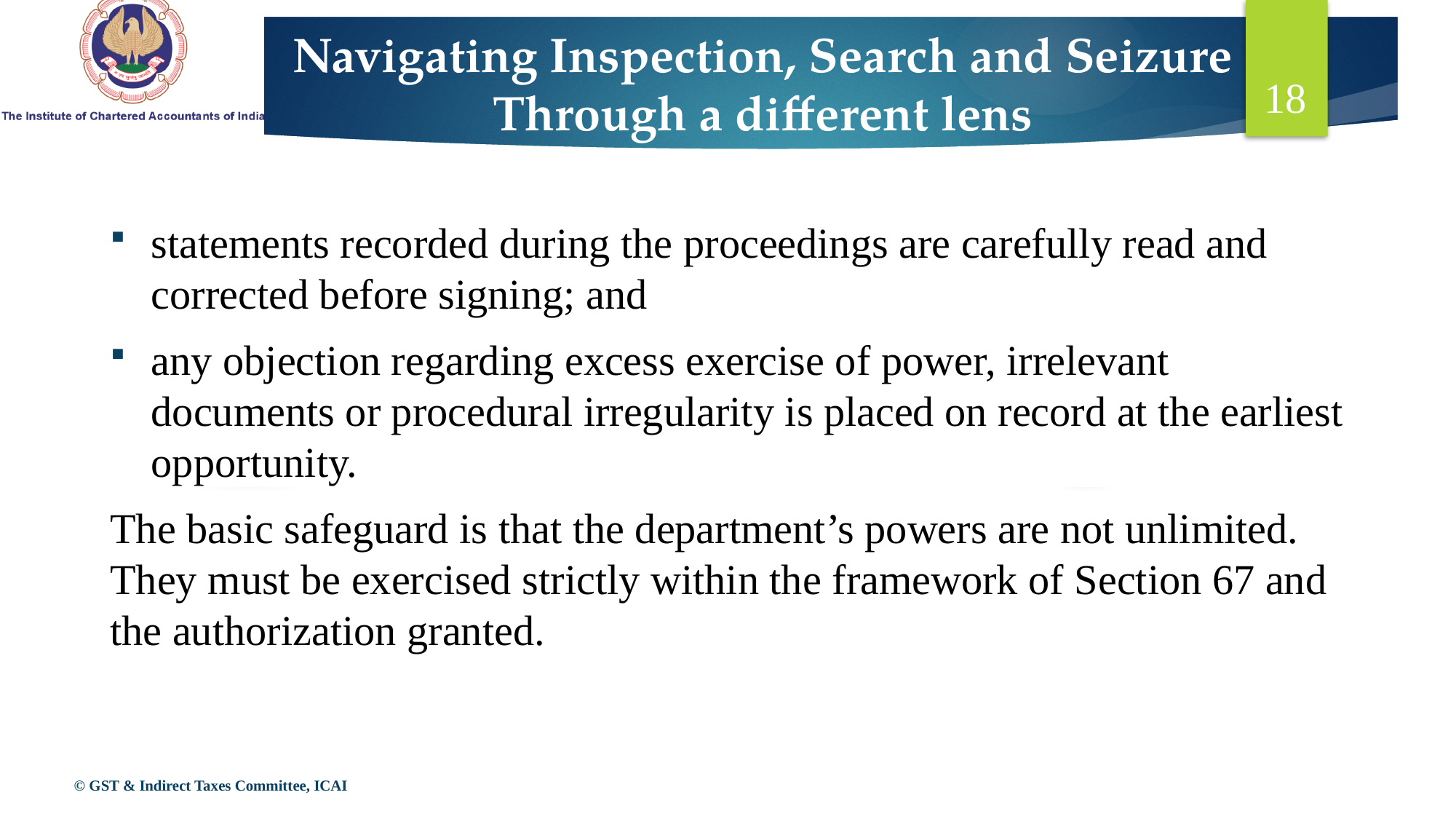

# Navigating Inspection, Search and Seizure Through a different lens
18
statements recorded during the proceedings are carefully read and corrected before signing; and
any objection regarding excess exercise of power, irrelevant documents or procedural irregularity is placed on record at the earliest opportunity.
The basic safeguard is that the department’s powers are not unlimited. They must be exercised strictly within the framework of Section 67 and the authorization granted.

© GST & Indirect Taxes Committee, ICAI